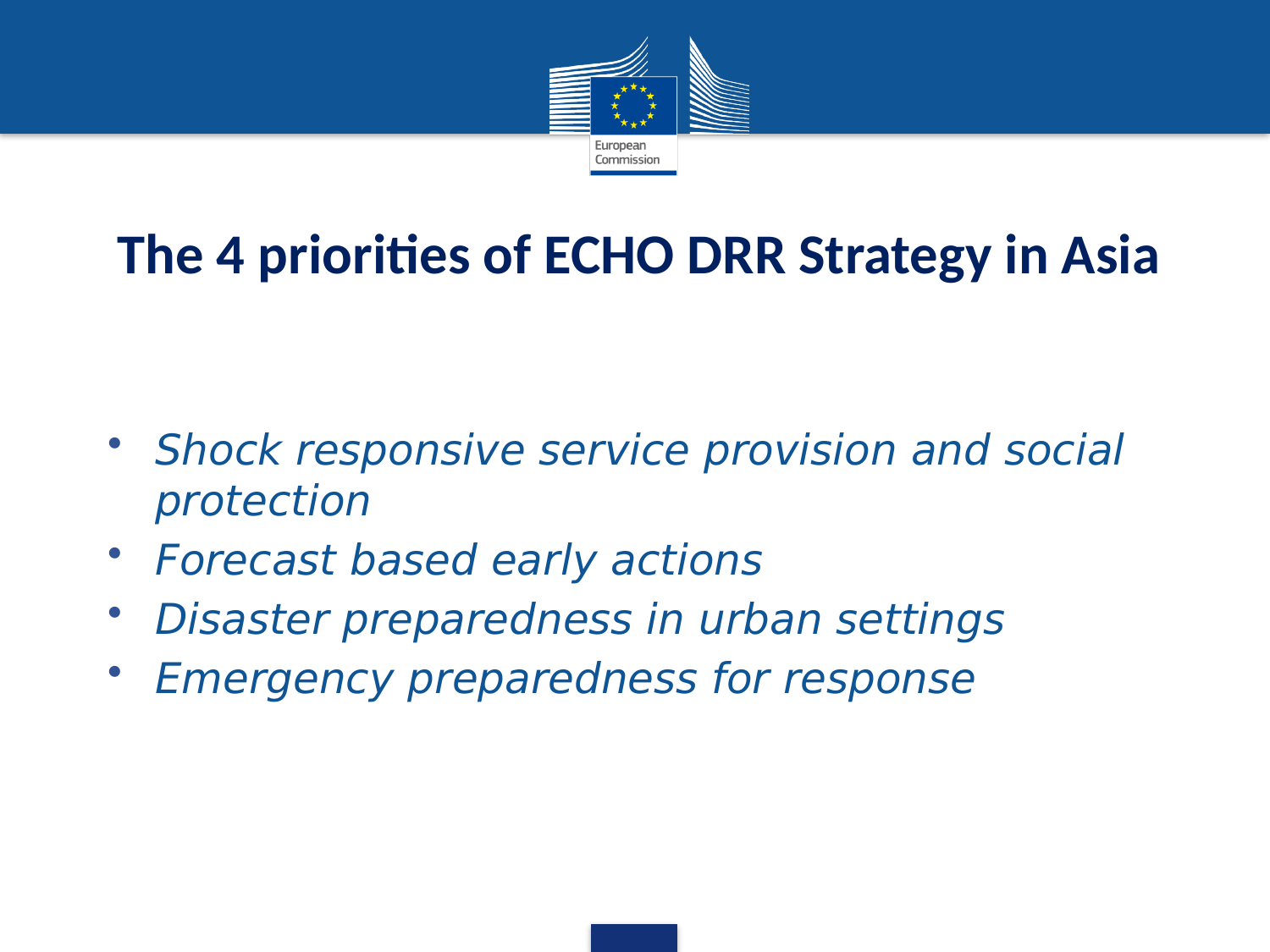

# The 4 priorities of ECHO DRR Strategy in Asia
Shock responsive service provision and social protection
Forecast based early actions
Disaster preparedness in urban settings
Emergency preparedness for response